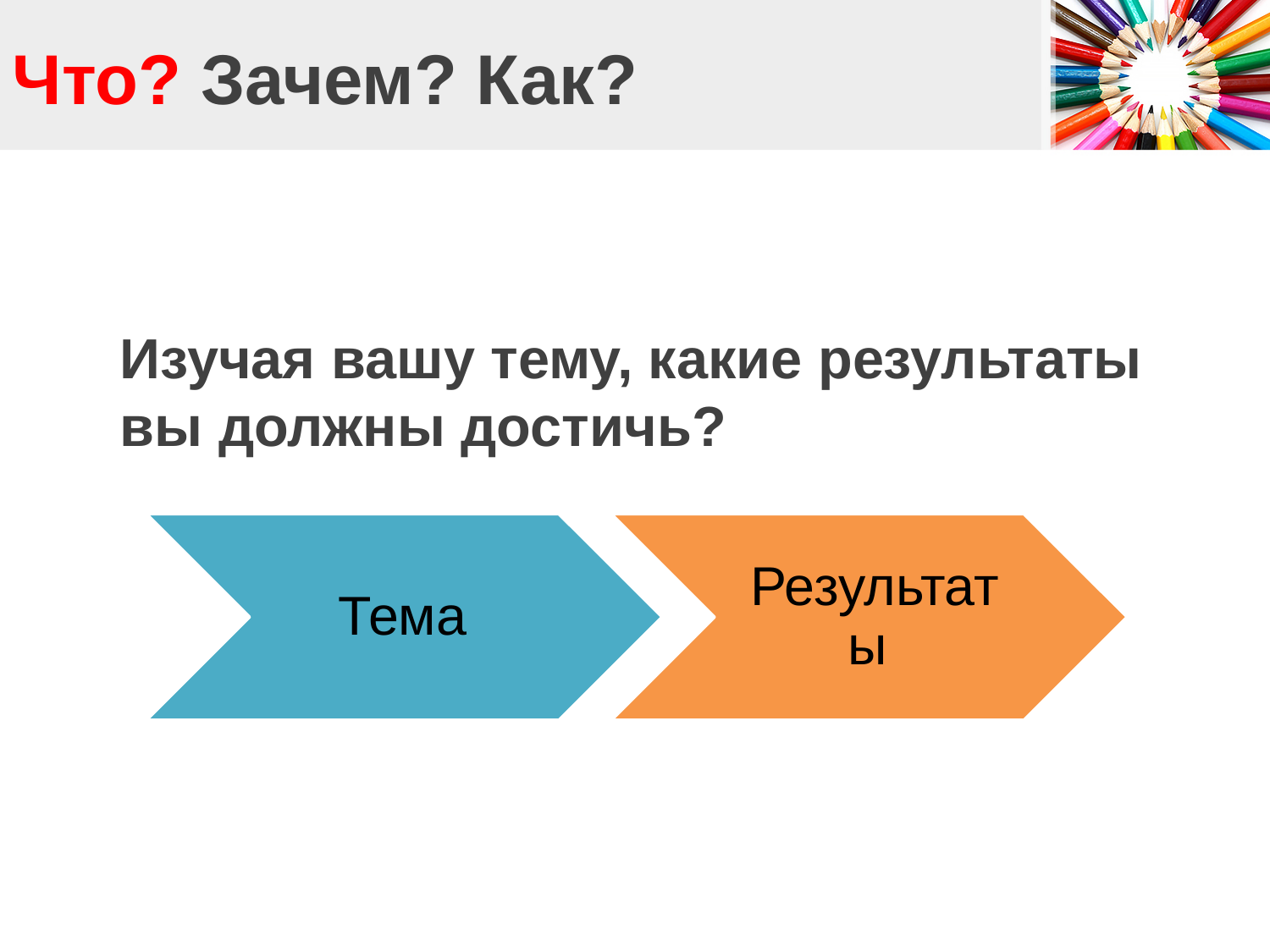

# Что? Зачем? Как?
Изучая вашу тему, какие результаты вы должны достичь?

Тема
Результаты